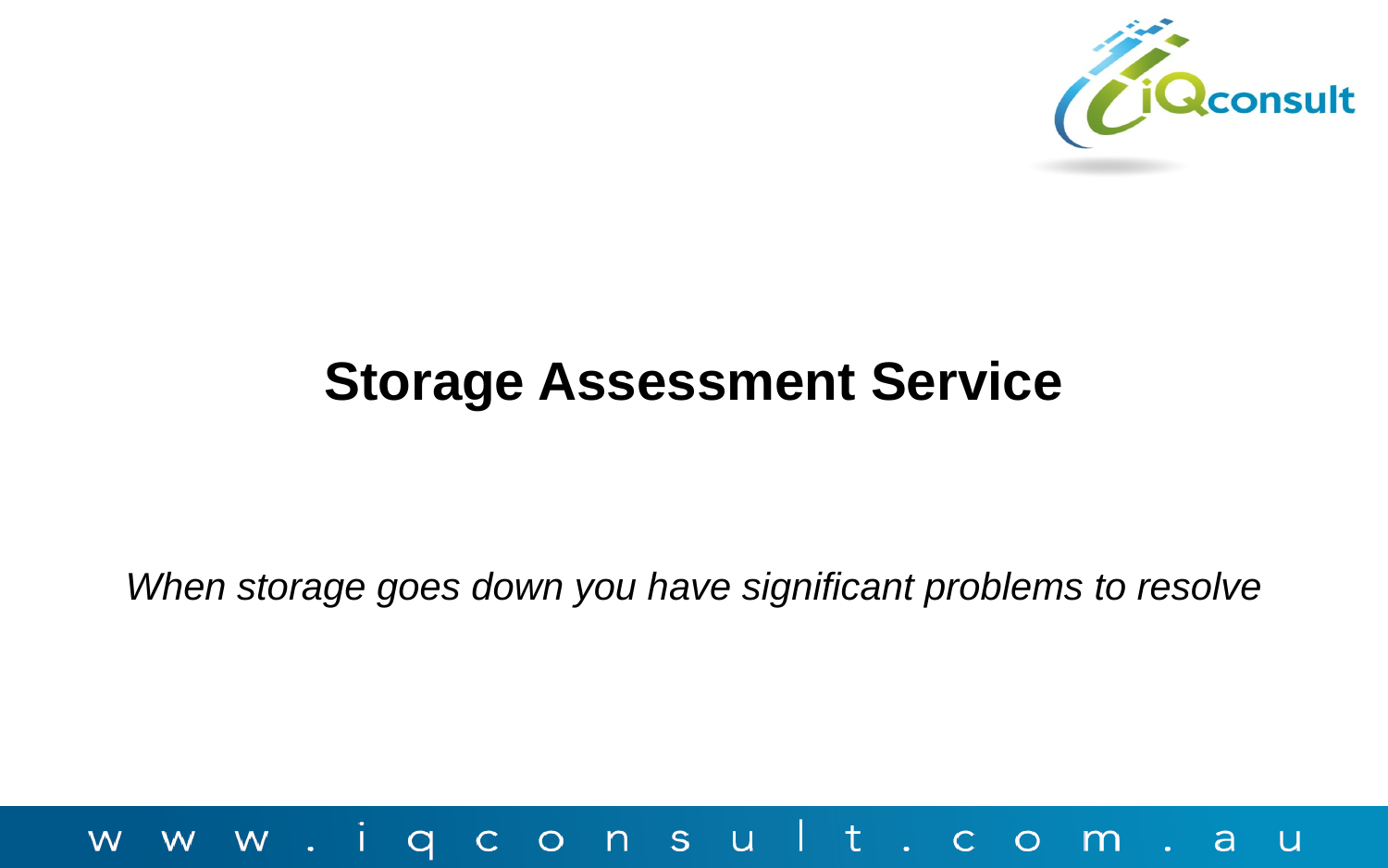

# Storage Assessment Service

When storage goes down you have significant problems to resolve